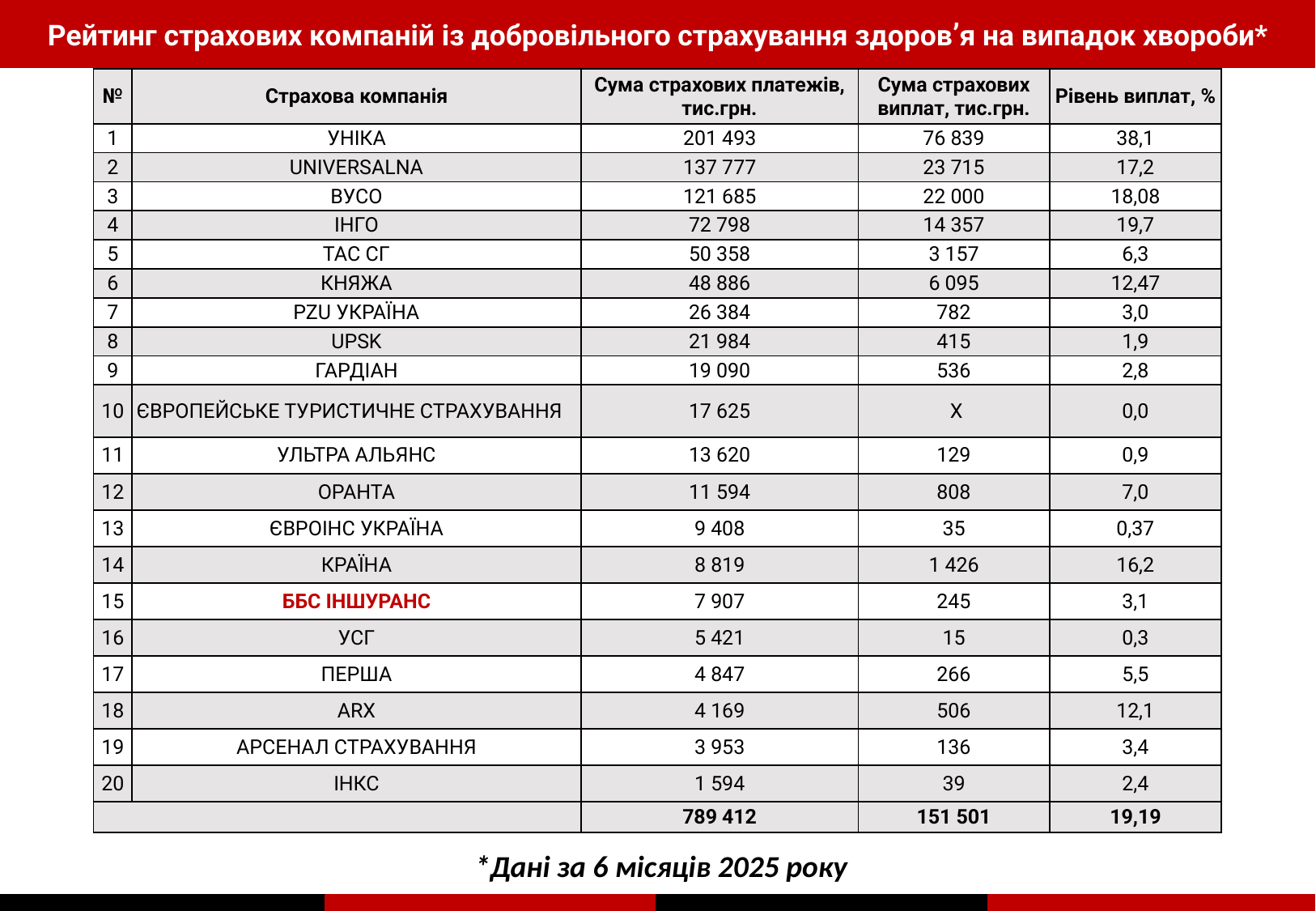

Рейтинг страхових компаній із добровільного страхування здоров’я на випадок хвороби*
| № | Стра­хова­ компа­нія | Сума­ стра­хови­х пла­тежів, тис.грн. | Сума­ стра­хови­х випла­т, тис.грн. | Ріве­нь випла­т, % |
| --- | --- | --- | --- | --- |
| 1 | УНІКА | 201 493 | 76 839 | 38,1 |
| 2 | UNIVERSALNA | 137 777 | 23 715 | 17,2 |
| 3 | ВУСО | 121 685 | 22 000 | 18,08 |
| 4 | ІНГО | 72 798 | 14 357 | 19,7 |
| 5 | ТАС СГ | 50 358 | 3 157 | 6,3 |
| 6 | КНЯЖА | 48 886 | 6 095 | 12,47 |
| 7 | PZU УКРАЇНА | 26 384 | 782 | 3,0 |
| 8 | UPSK | 21 984 | 415 | 1,9 |
| 9 | ГАРДІАН | 19 090 | 536 | 2,8 |
| 10 | ЄВРОПЕЙСЬКЕ ТУРИСТИЧНЕ СТРАХУВАННЯ | 17 625 | Х | 0,0 |
| 11 | УЛЬТРА АЛЬЯНС | 13 620 | 129 | 0,9 |
| 12 | ОРАНТА | 11 594 | 808 | 7,0 |
| 13 | ЄВРОІНС УКРАЇНА | 9 408 | 35 | 0,37 |
| 14 | КРАЇНА | 8 819 | 1 426 | 16,2 |
| 15 | ББС ІНШУРАНС | 7 907 | 245 | 3,1 |
| 16 | УСГ | 5 421 | 15 | 0,3 |
| 17 | ПЕРША | 4 847 | 266 | 5,5 |
| 18 | ARX | 4 169 | 506 | 12,1 |
| 19 | АРСЕНАЛ СТРАХУВАННЯ | 3 953 | 136 | 3,4 |
| 20 | ІНКС | 1 594 | 39 | 2,4 |
|  |  | 789 412 | 151 501 | 19,19 |
*Дані за 6 місяців 2025 року